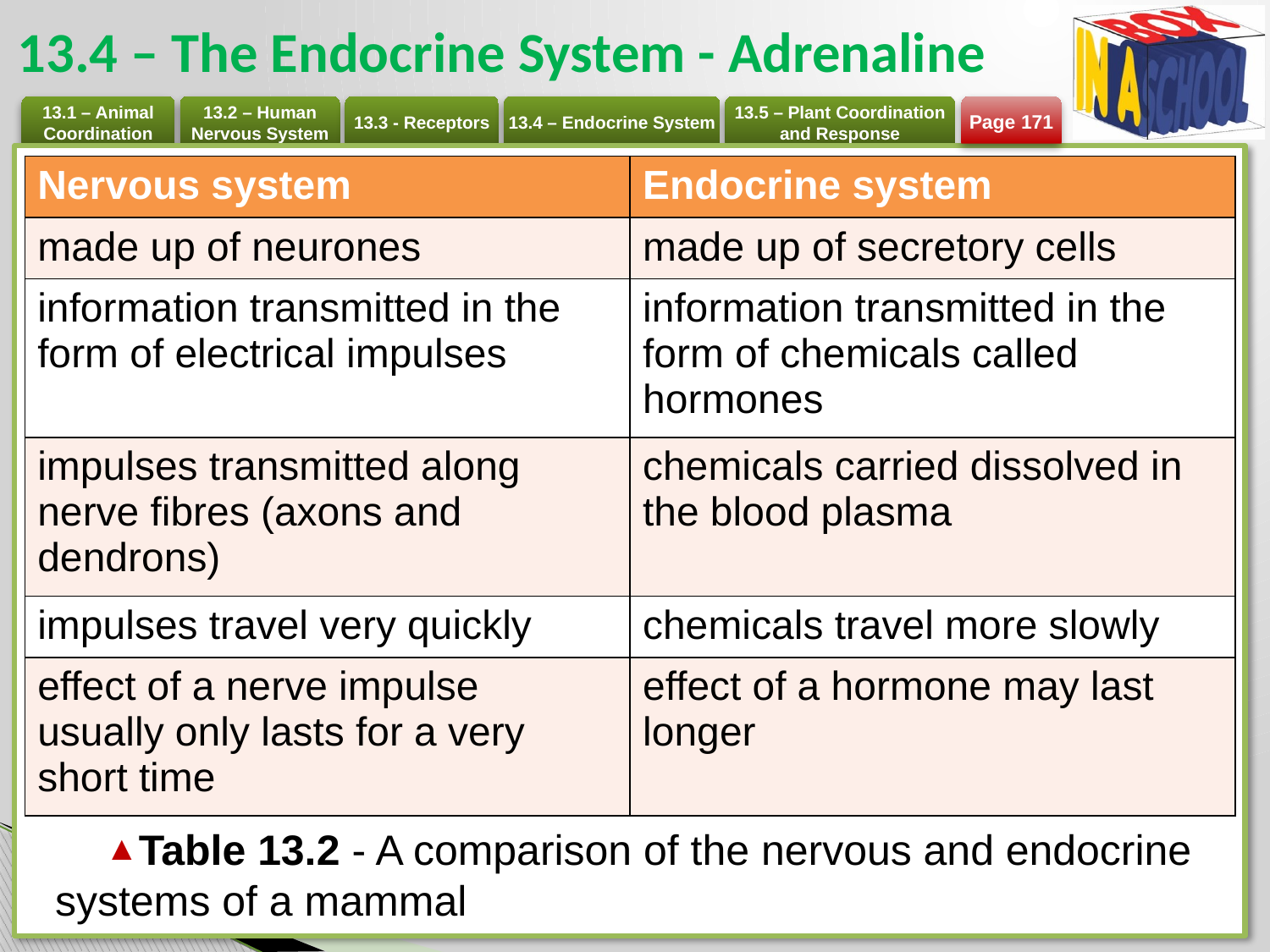

# 13.4 – The Endocrine System - Adrenaline
Page 171
| Nervous system | Endocrine system |
| --- | --- |
| made up of neurones | made up of secretory cells |
| information transmitted in the form of electrical impulses | information transmitted in the form of chemicals called hormones |
| impulses transmitted along nerve fibres (axons and dendrons) | chemicals carried dissolved in the blood plasma |
| impulses travel very quickly | chemicals travel more slowly |
| effect of a nerve impulse usually only lasts for a very short time | effect of a hormone may last longer |
Table 13.2 - A comparison of the nervous and endocrine systems of a mammal